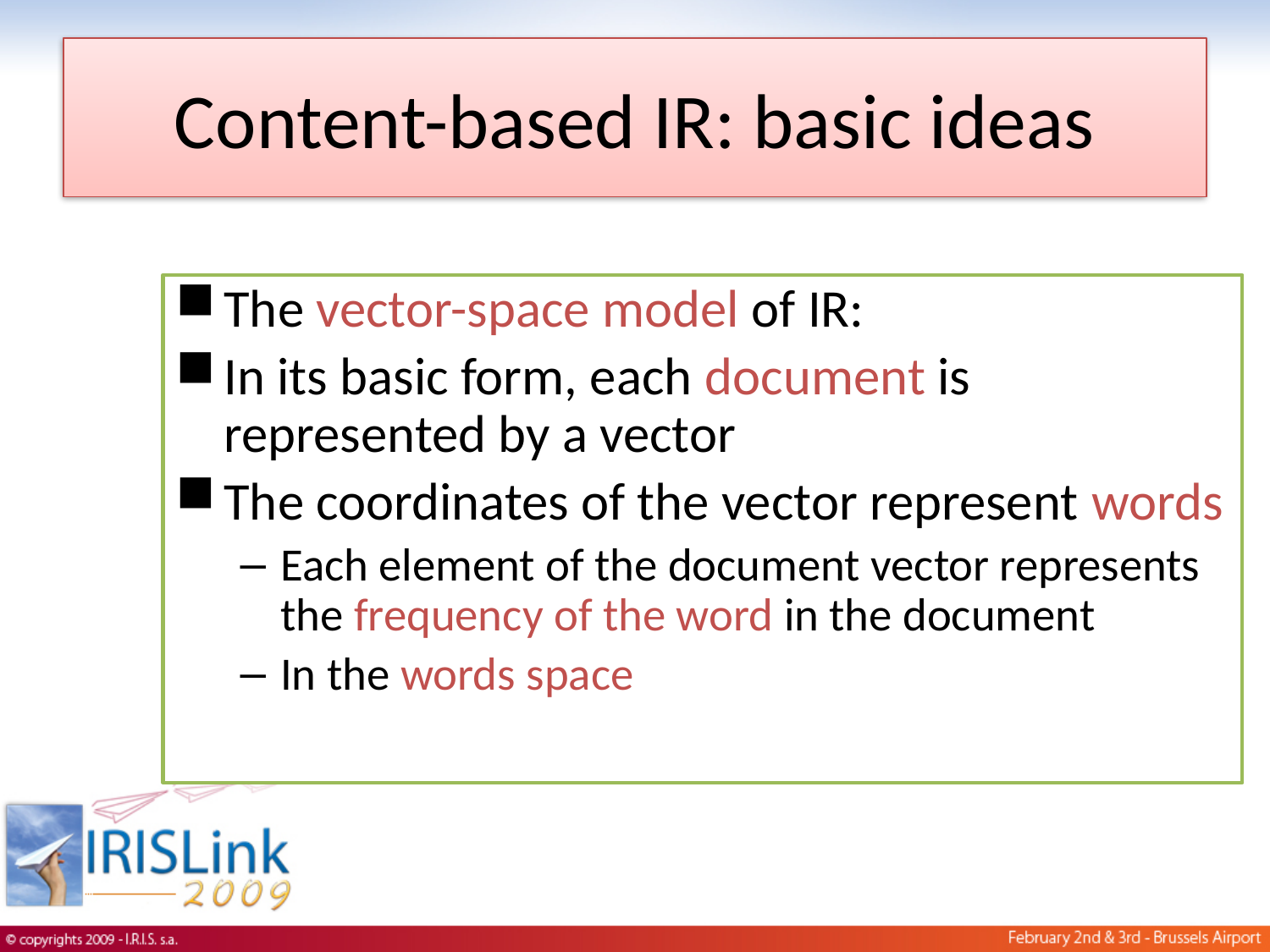

# Content-based IR: basic ideas
The vector-space model of IR:
In its basic form, each document is represented by a vector
The coordinates of the vector represent words
Each element of the document vector represents the frequency of the word in the document
In the words space